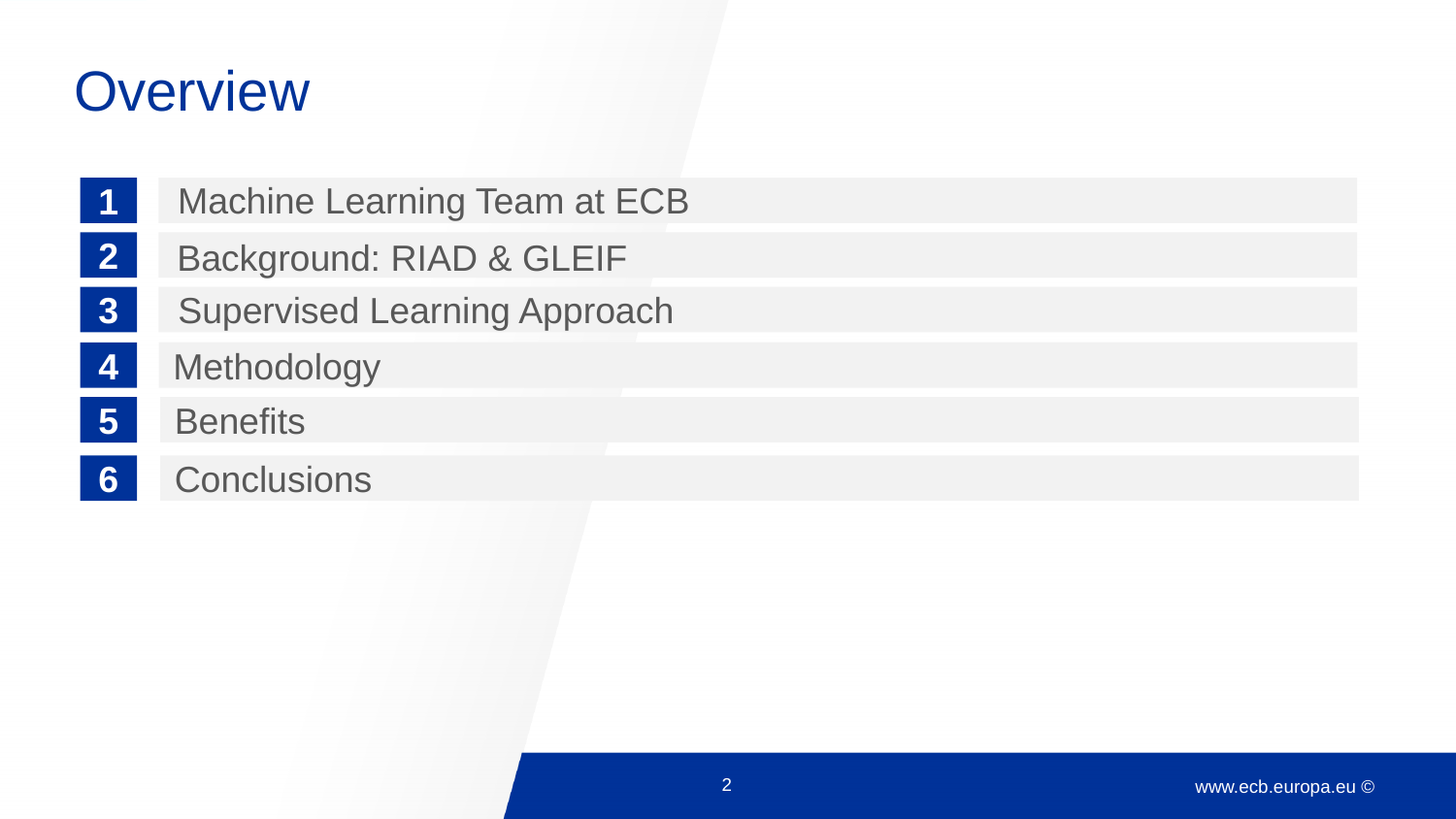

# Overview
Machine Learning Team at ECB
1

2

3

4
5
Background: RIAD & GLEIF
Supervised Learning Approach
Methodology
Benefits
6
Conclusions
2